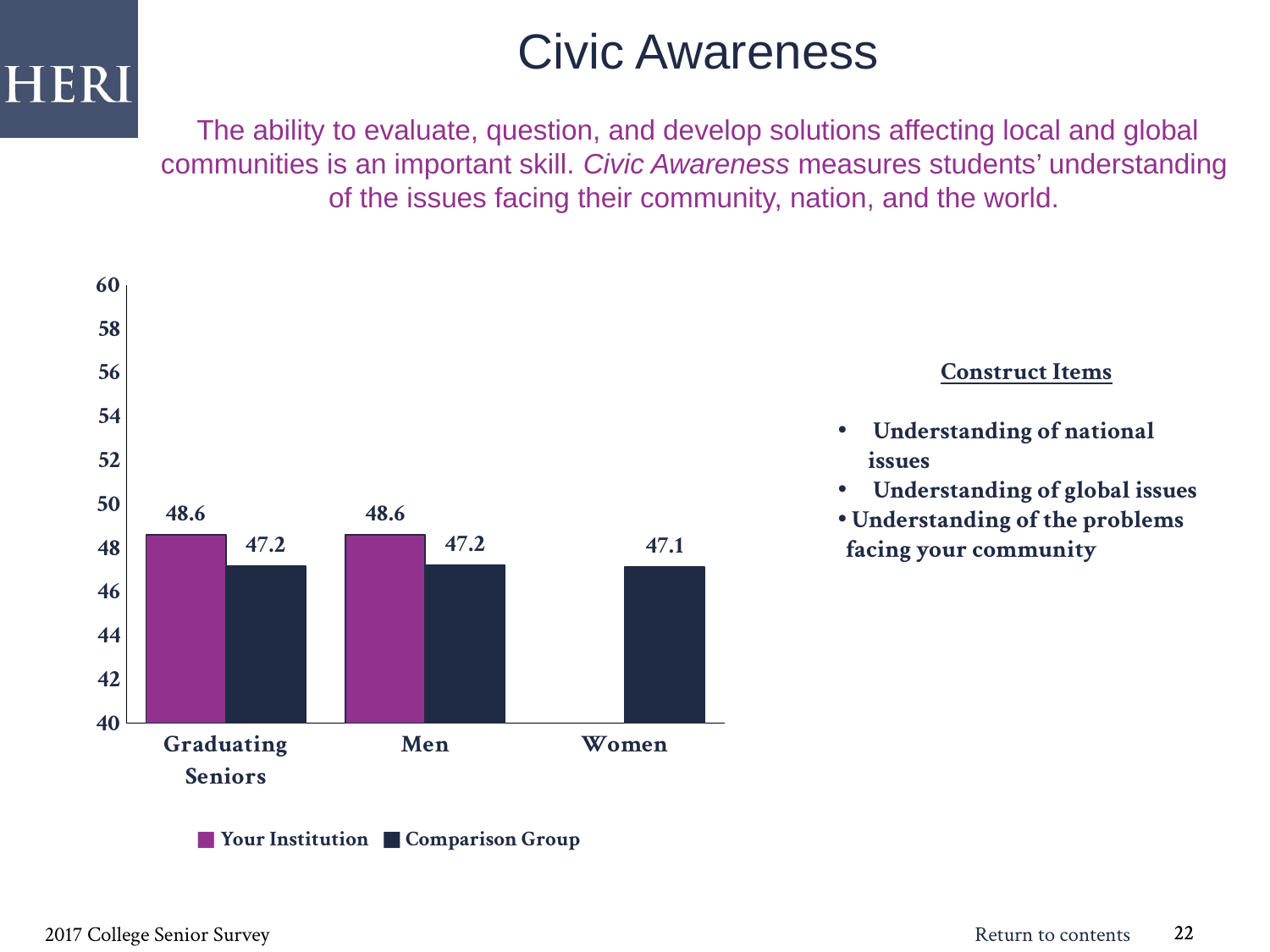

Civic Awareness
The ability to evaluate, question, and develop solutions affecting local and global communities is an important skill. Civic Awareness measures students’ understanding
of the issues facing their community, nation, and the world.

### Chart

| Category | Institution | Comparison |
|---|---|---|
| Graduating Seniors | 48.59 | 47.17 |
| Men | 48.59 | 47.21 |
| Women | 0.0 | 47.14 |
Construct Items

 Understanding of national issues
 Understanding of global issues
 Understanding of the problems facing your community
■ Your Institution   ■ Comparison Group
2017 College Senior Survey
22
22